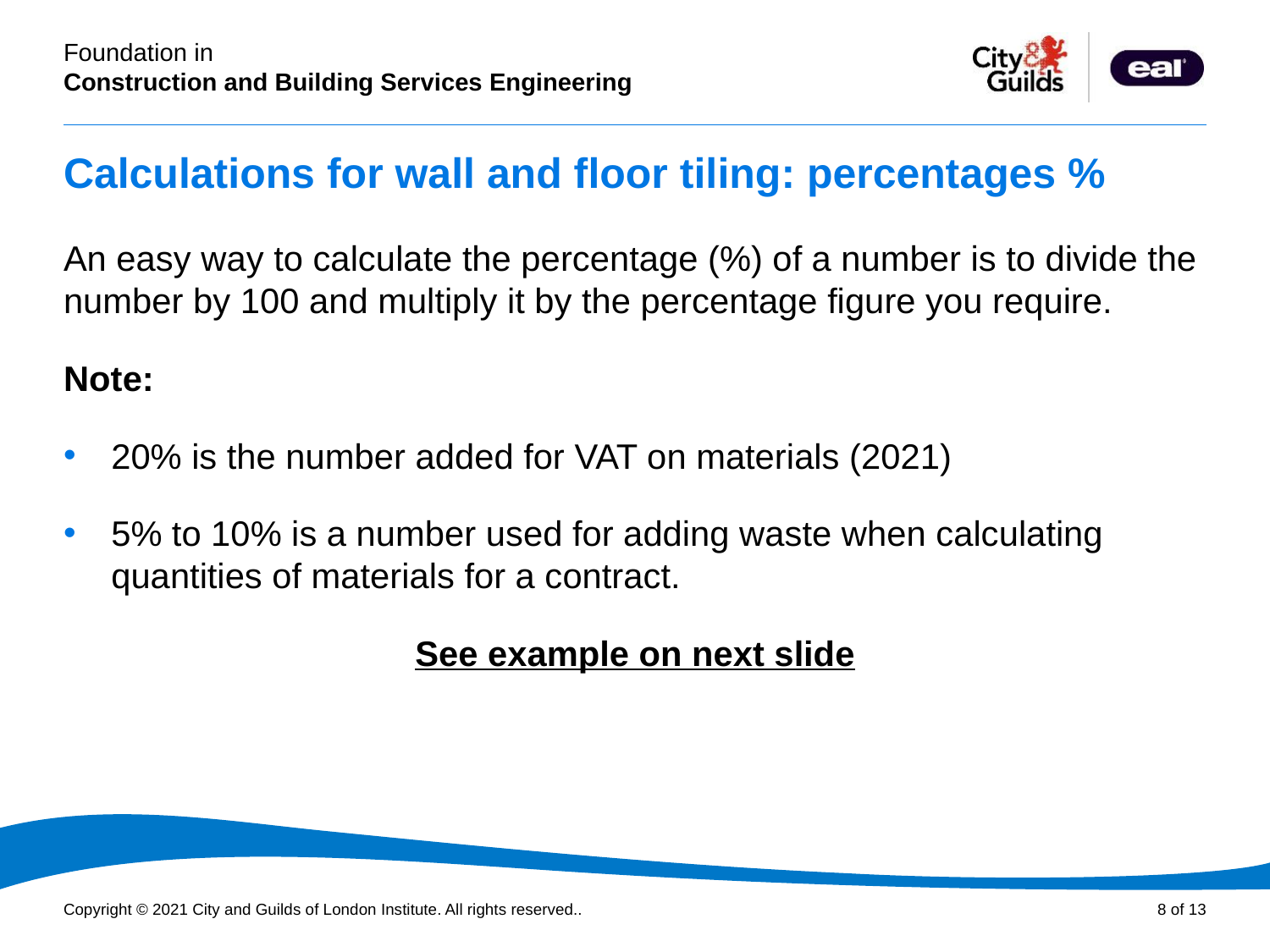

# Calculations for wall and floor tiling: percentages %
An easy way to calculate the percentage (%) of a number is to divide the number by 100 and multiply it by the percentage figure you require.
Note:
20% is the number added for VAT on materials (2021)
5% to 10% is a number used for adding waste when calculating quantities of materials for a contract.
See example on next slide